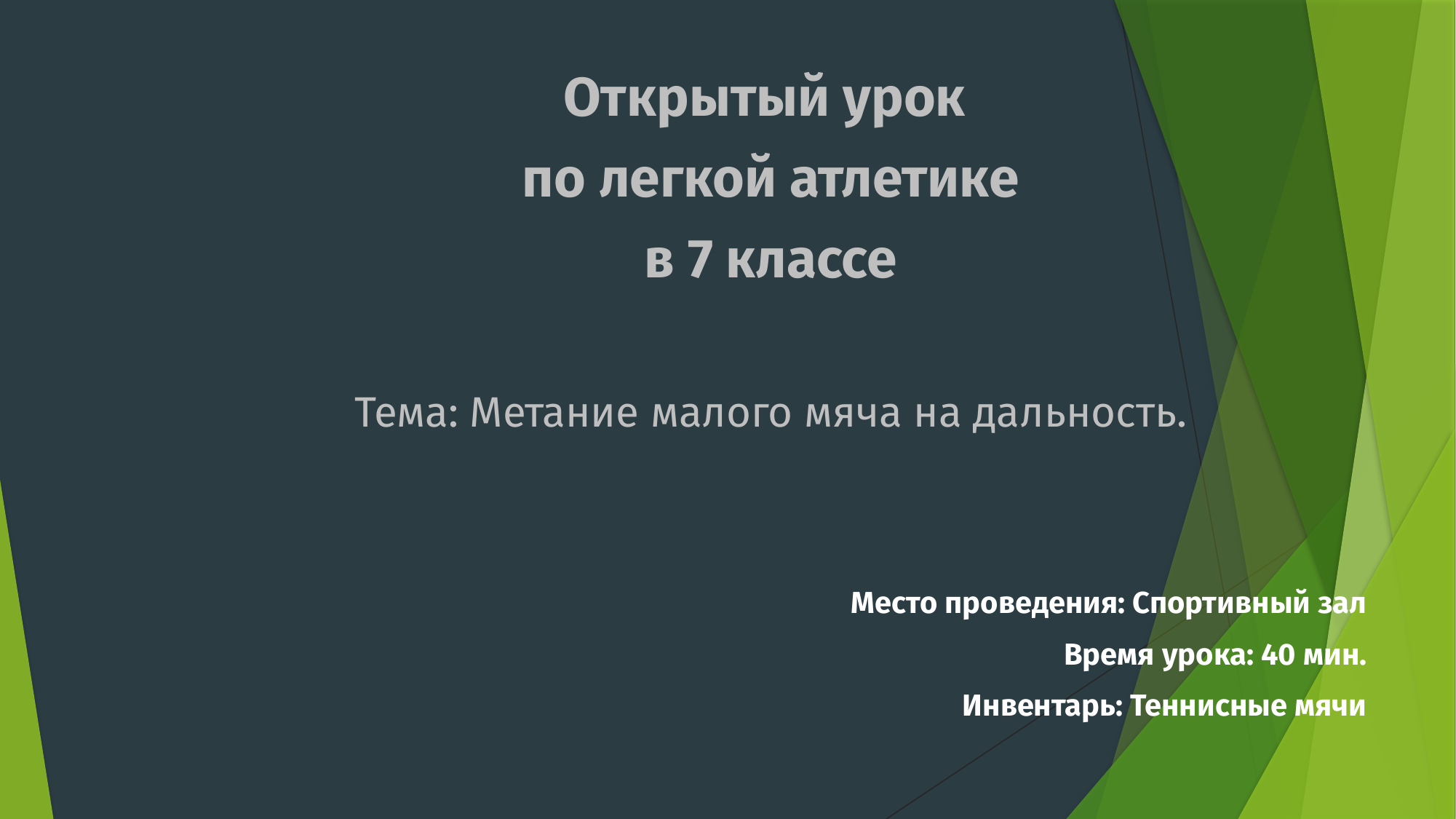

Открытый урок
по легкой атлетике
в 7 классе

Тема: Метание малого мяча на дальность.

Место проведения: Спортивный зал
Время урока: 40 мин.
Инвентарь: Теннисные мячи